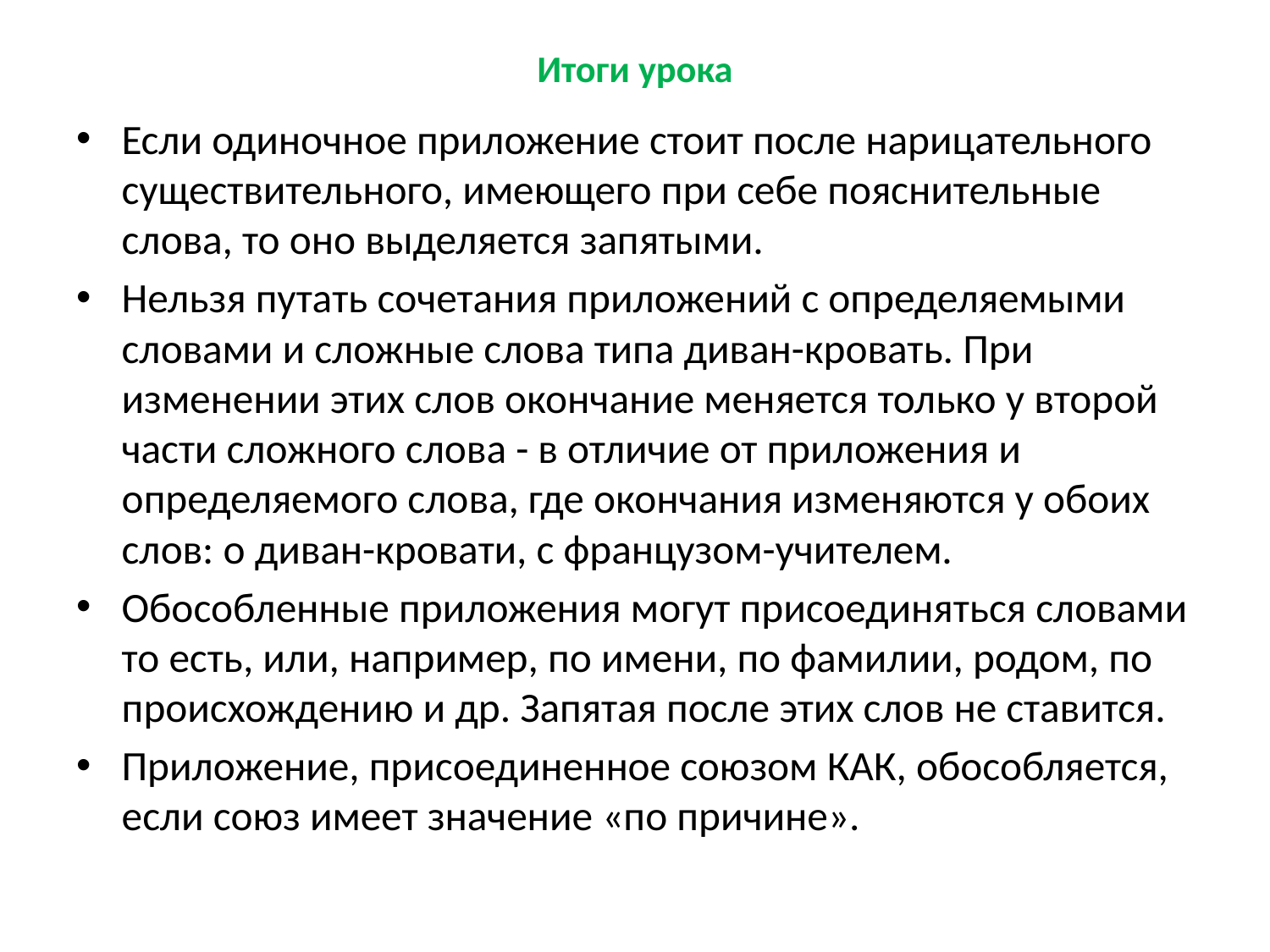

# Итоги урока
Если одиночное приложение стоит после нарицательного существительного, имеющего при себе пояснительные слова, то оно выделяется запятыми.
Нельзя путать сочетания приложений с определяемыми словами и сложные слова типа диван-кровать. При изменении этих слов окончание меняется только у второй части сложного слова - в отличие от приложения и определяемого слова, где окончания изменяются у обоих слов: о диван-кровати, с французом-учителем.
Обособленные приложения могут присоединяться словами то есть, или, например, по имени, по фамилии, родом, по происхождению и др. Запятая после этих слов не ставится.
Приложение, присоединенное союзом КАК, обособляется, если союз имеет значение «по причине».